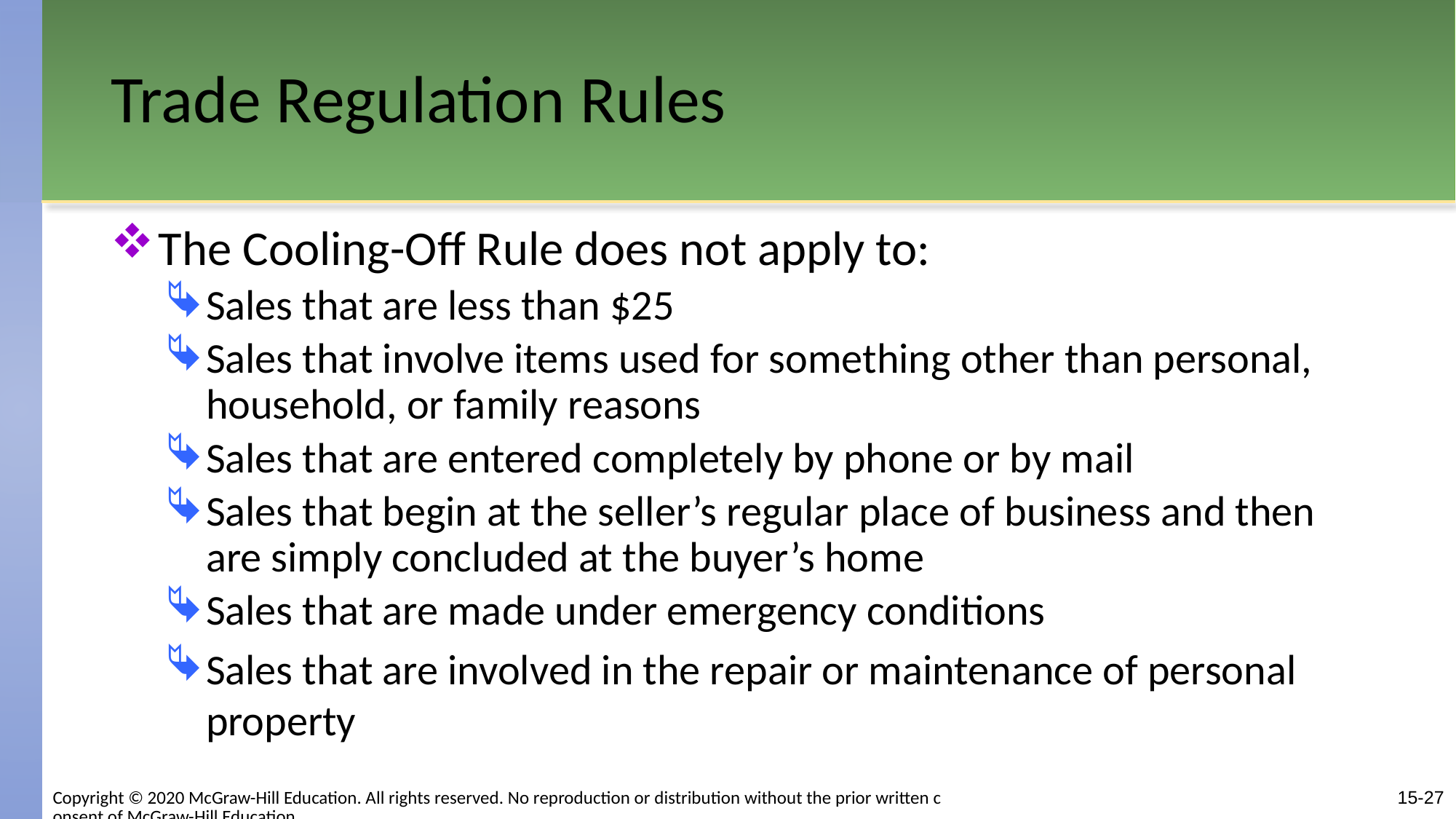

# Trade Regulation Rules
The Cooling-Off Rule does not apply to:
Sales that are less than $25
Sales that involve items used for something other than personal, household, or family reasons
Sales that are entered completely by phone or by mail
Sales that begin at the seller’s regular place of business and then are simply concluded at the buyer’s home
Sales that are made under emergency conditions
Sales that are involved in the repair or maintenance of personal property
15-27
Copyright © 2020 McGraw-Hill Education. All rights reserved. No reproduction or distribution without the prior written consent of McGraw-Hill Education.